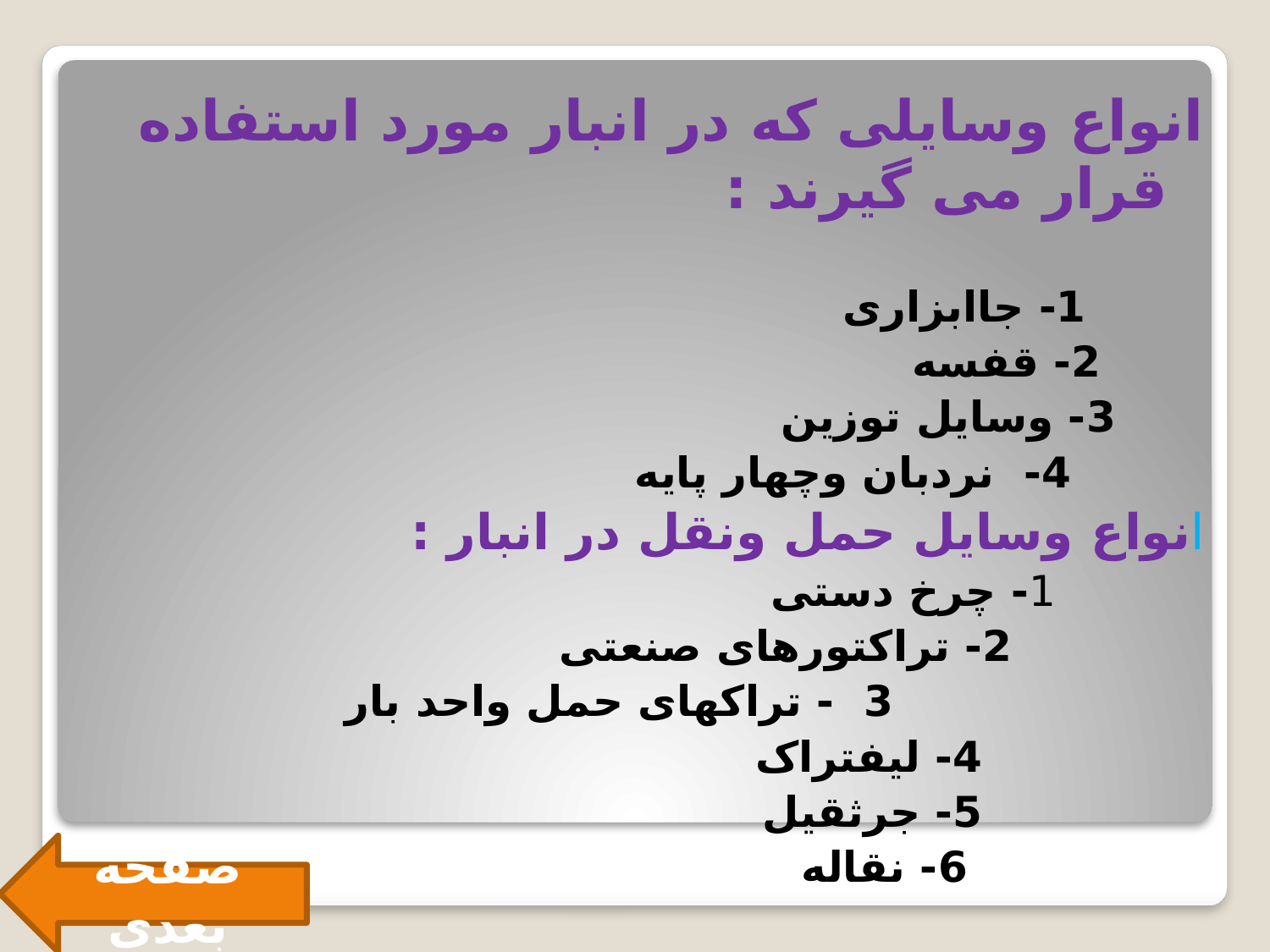

انواع وسایلی که در انبار مورد استفاده قرار می گیرند :

        1- جاابزاری
       2- قفسه
      3- وسایل توزین
         4-  نردبان وچهار پایه
انواع وسایل حمل ونقل در انبار :
           1- چرخ دستی
             2- تراکتورهای صنعتی
                     3  - تراکهای حمل واحد بار
               4- لیفتراک
               5- جرثقیل
                6- نقاله

صفحه بعدی